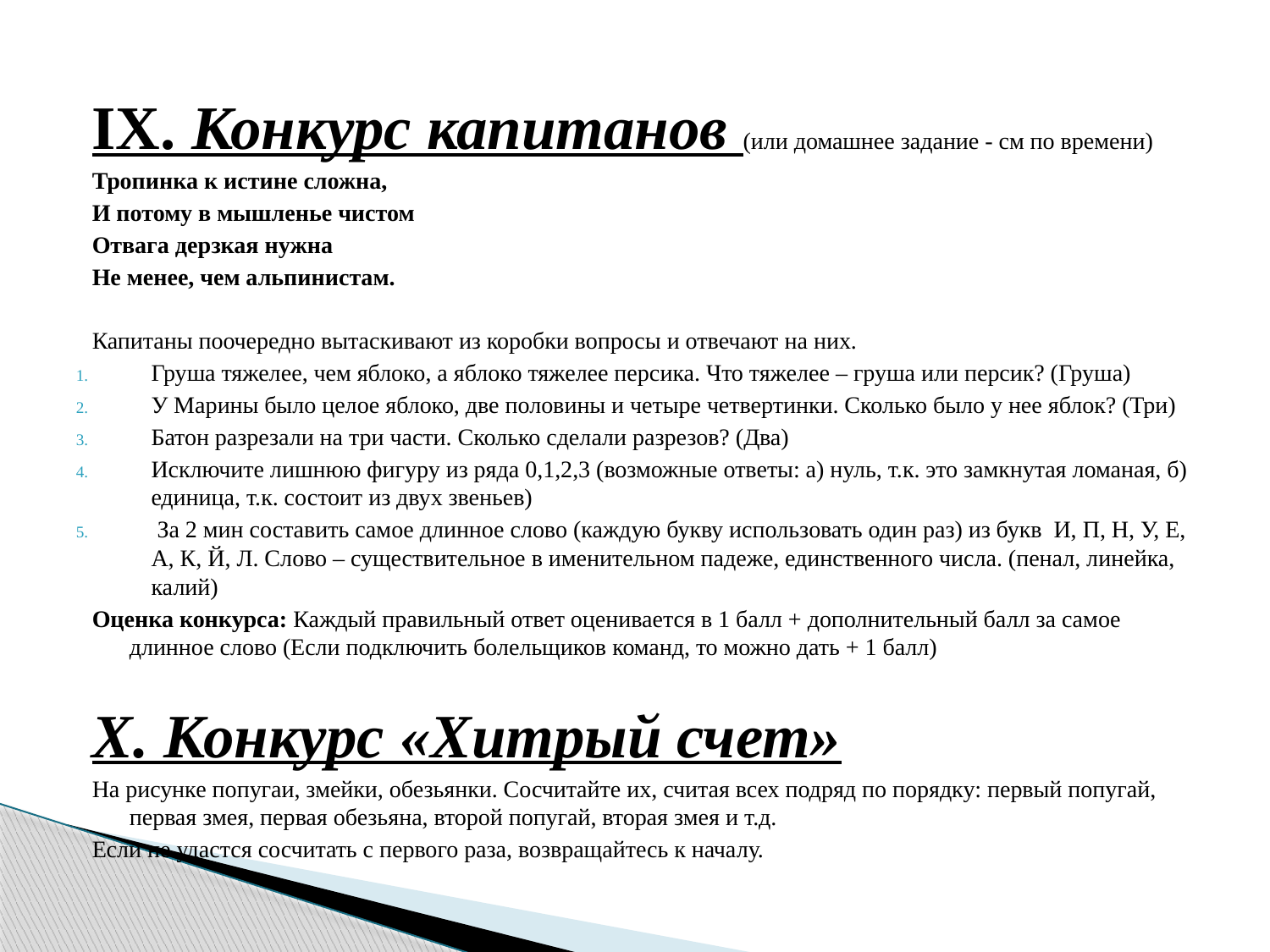

#

IX. Конкурс капитанов (или домашнее задание - см по времени)
Тропинка к истине сложна,
И потому в мышленье чистом
Отвага дерзкая нужна
Не менее, чем альпинистам.

Капитаны поочередно вытаскивают из коробки вопросы и отвечают на них.
Груша тяжелее, чем яблоко, а яблоко тяжелее персика. Что тяжелее – груша или персик? (Груша)
У Марины было целое яблоко, две половины и четыре четвертинки. Сколько было у нее яблок? (Три)
Батон разрезали на три части. Сколько сделали разрезов? (Два)
Исключите лишнюю фигуру из ряда 0,1,2,3 (возможные ответы: а) нуль, т.к. это замкнутая ломаная, б) единица, т.к. состоит из двух звеньев)
 За 2 мин составить самое длинное слово (каждую букву использовать один раз) из букв  И, П, Н, У, Е, А, К, Й, Л. Слово – существительное в именительном падеже, единственного числа. (пенал, линейка, калий)
Оценка конкурса: Каждый правильный ответ оценивается в 1 балл + дополнительный балл за самое длинное слово (Если подключить болельщиков команд, то можно дать + 1 балл)

X. Конкурс «Хитрый счет»
На рисунке попугаи, змейки, обезьянки. Сосчитайте их, считая всех подряд по порядку: первый попугай, первая змея, первая обезьяна, второй попугай, вторая змея и т.д.
Если не удастся сосчитать с первого раза, возвращайтесь к началу.